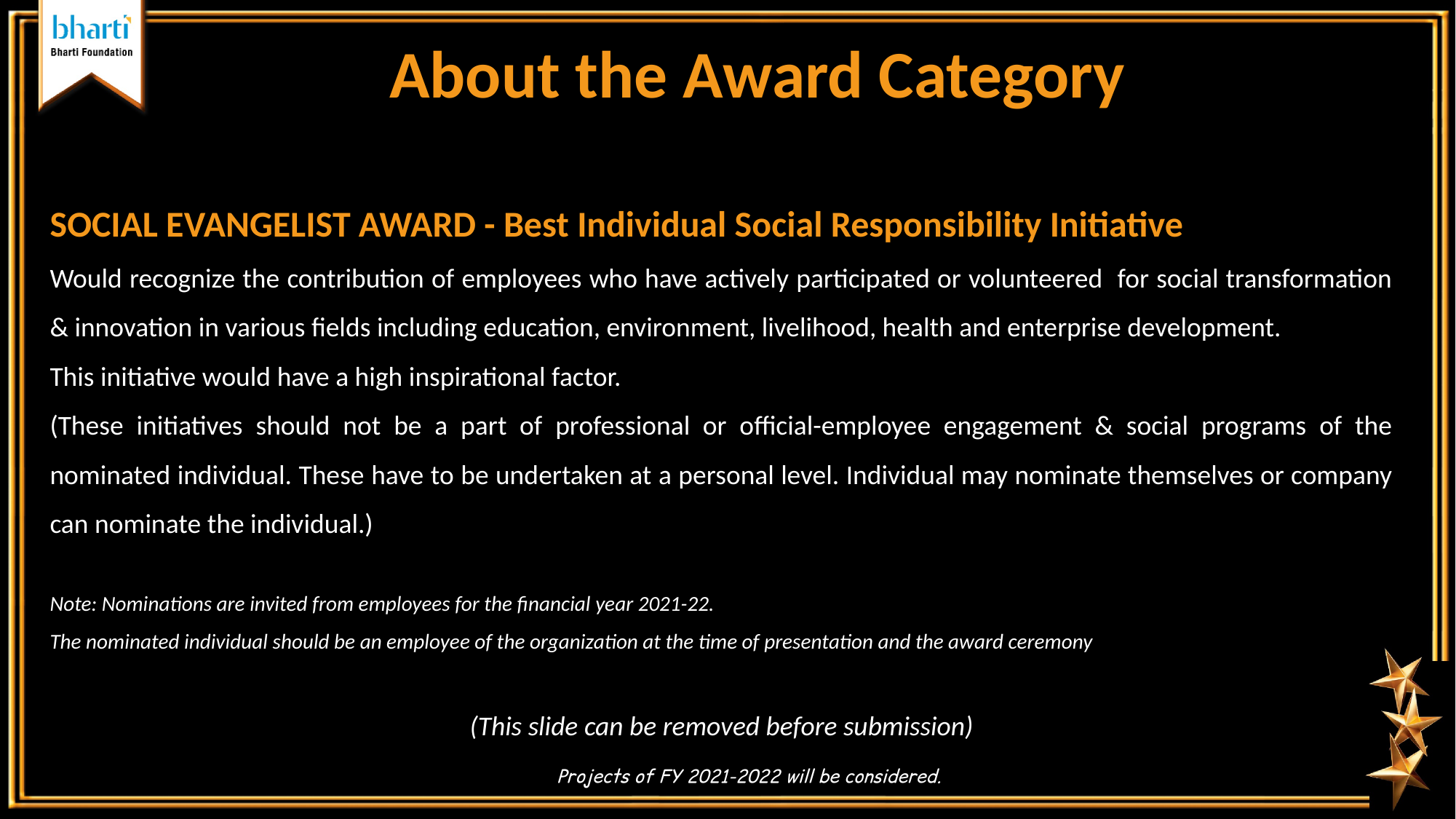

About the Award Category
SOCIAL EVANGELIST AWARD - Best Individual Social Responsibility Initiative
Would recognize the contribution of employees who have actively participated or volunteered  for social transformation & innovation in various fields including education, environment, livelihood, health and enterprise development.
This initiative would have a high inspirational factor.
(These initiatives should not be a part of professional or official-employee engagement & social programs of the nominated individual. These have to be undertaken at a personal level. Individual may nominate themselves or company can nominate the individual.)

Note: Nominations are invited from employees for the financial year 2021-22.
The nominated individual should be an employee of the organization at the time of presentation and the award ceremony

(This slide can be removed before submission)
Projects of FY 2021-2022 will be considered.